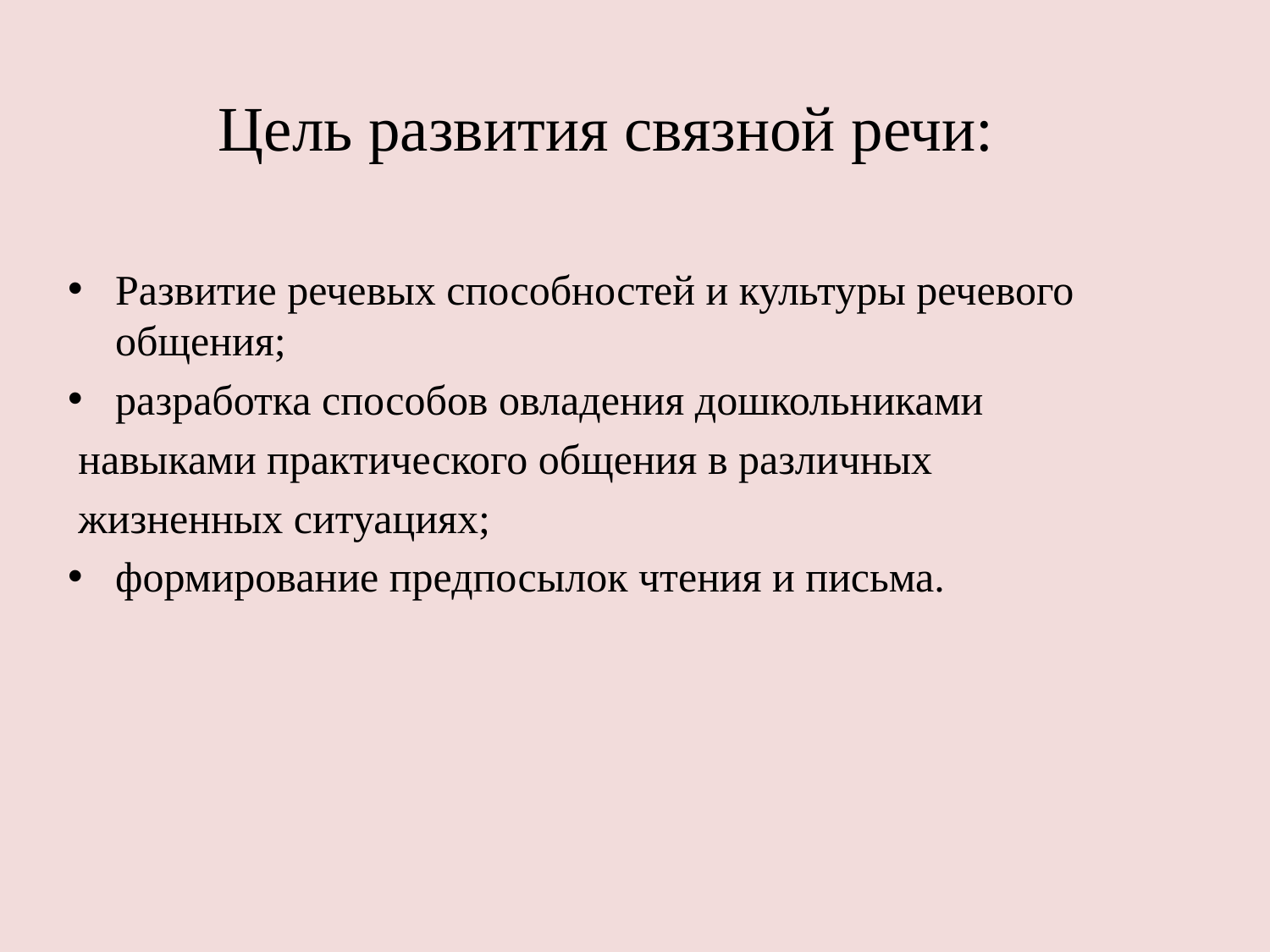

# Цель развития связной речи:
Развитие речевых способностей и культуры речевого общения;
разработка способов овладения дошкольниками
 навыками практического общения в различных
 жизненных ситуациях;
формирование предпосылок чтения и письма.